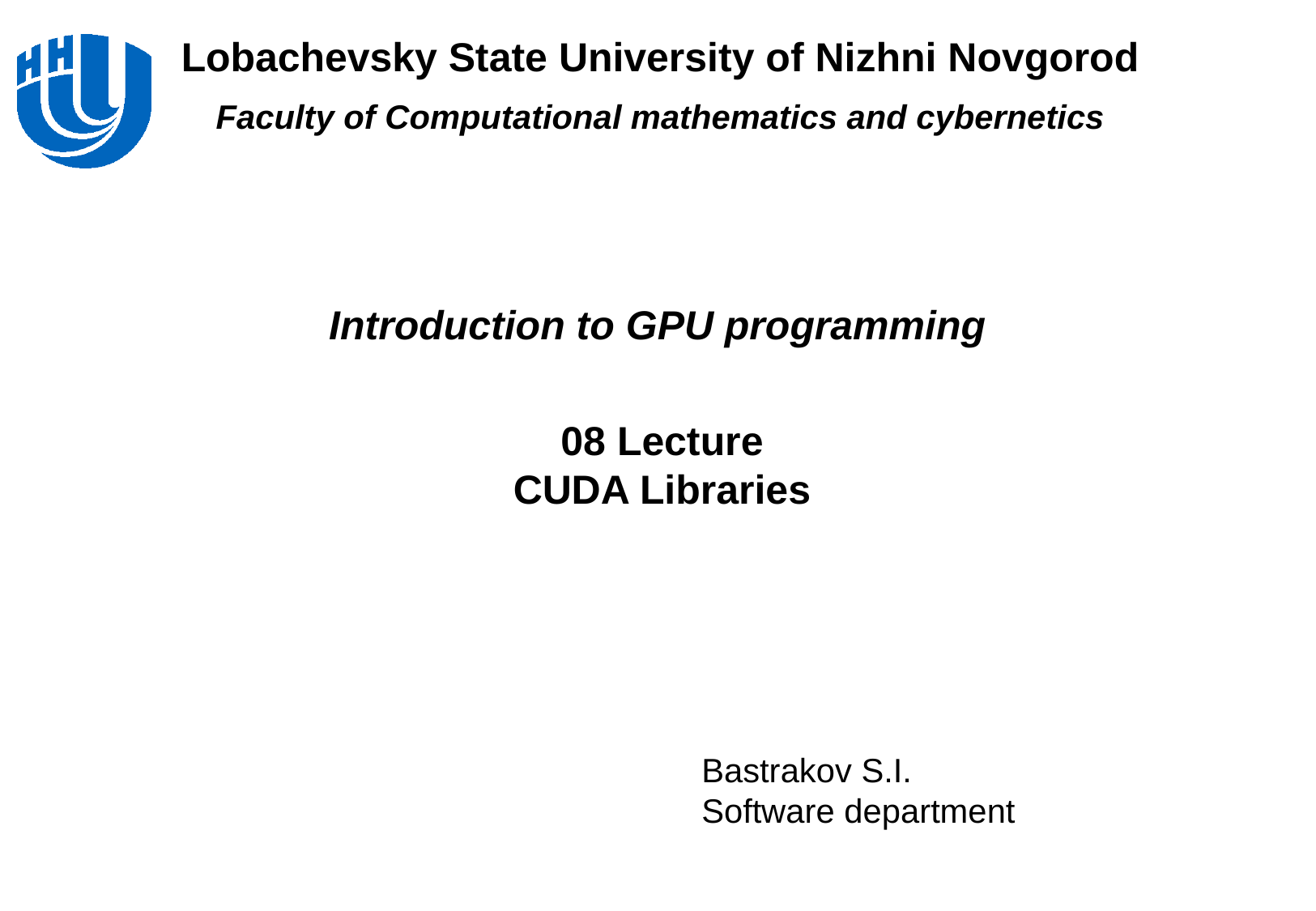

Introduction to GPU programming
# 08 Lecture CUDA Libraries
Bastrakov S.I.
Software department